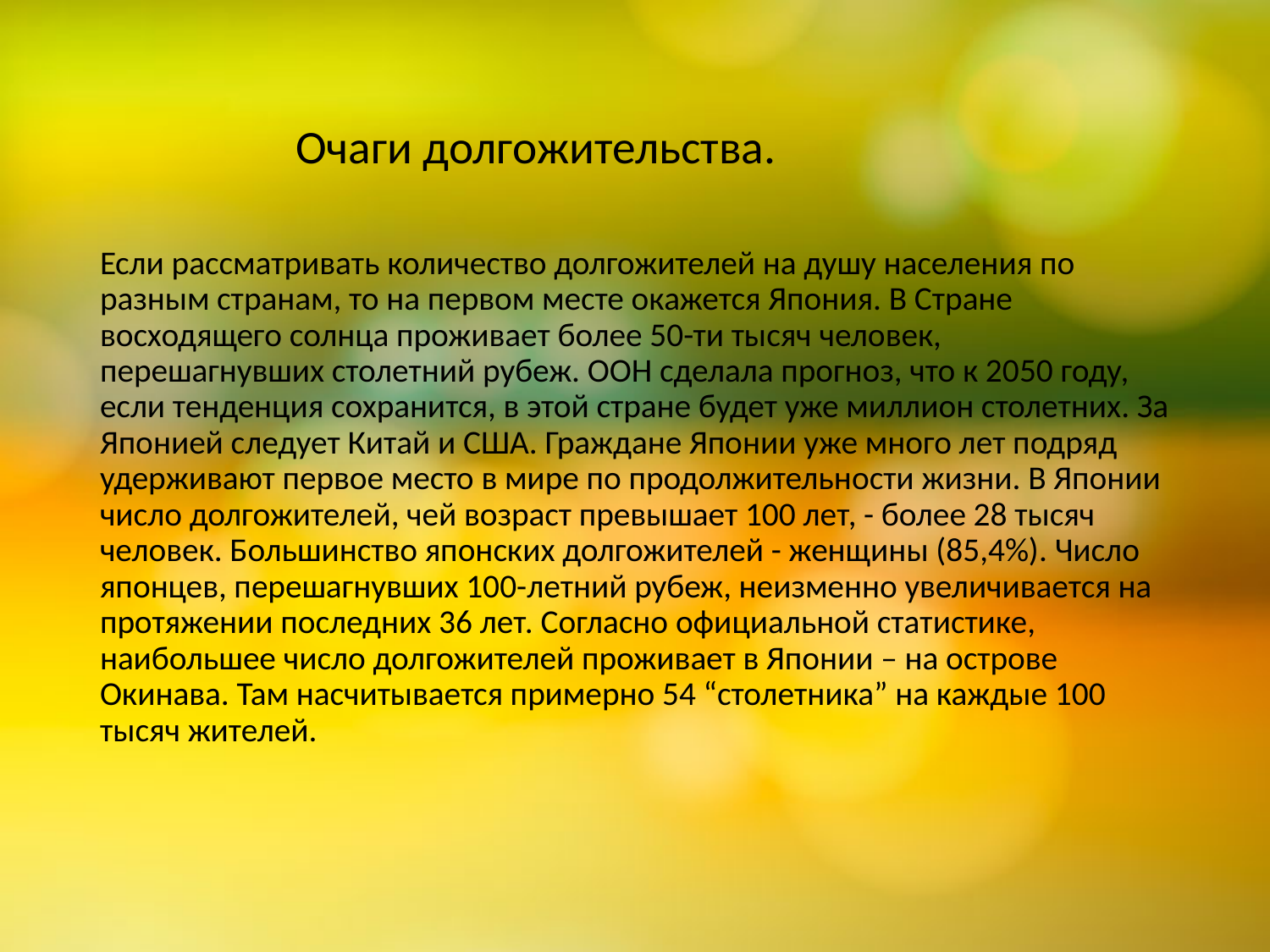

# Очаги долгожительства. Если рассматривать количество долгожителей на душу населения по разным странам, то на первом месте окажется Япония. В Стране восходящего солнца проживает более 50-ти тысяч человек, перешагнувших столетний рубеж. ООН сделала прогноз, что к 2050 году, если тенденция сохранится, в этой стране будет уже миллион столетних. За Японией следует Китай и США. Граждане Японии уже много лет подряд удерживают первое место в мире по продолжительности жизни. В Японии число долгожителей, чей возраст превышает 100 лет, - более 28 тысяч человек. Большинство японских долгожителей - женщины (85,4%). Число японцев, перешагнувших 100-летний рубеж, неизменно увеличивается на протяжении последних 36 лет. Согласно официальной статистике, наибольшее число долгожителей проживает в Японии – на острове Окинава. Там насчитывается примерно 54 “столетника” на каждые 100 тысяч жителей.